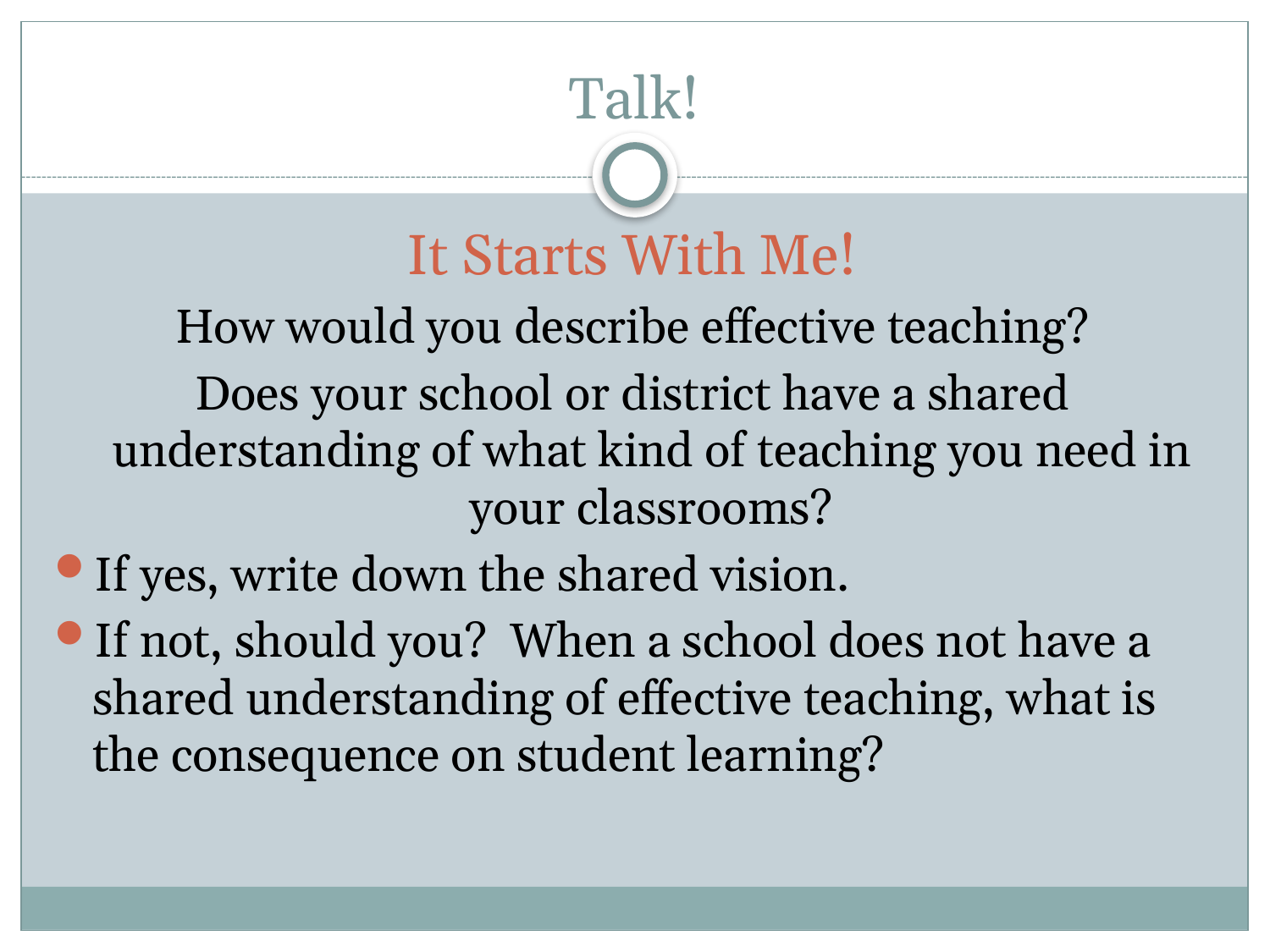

# Talk!
It Starts With Me!
How would you describe effective teaching?
Does your school or district have a shared understanding of what kind of teaching you need in your classrooms?
If yes, write down the shared vision.
If not, should you?  When a school does not have a shared understanding of effective teaching, what is the consequence on student learning?